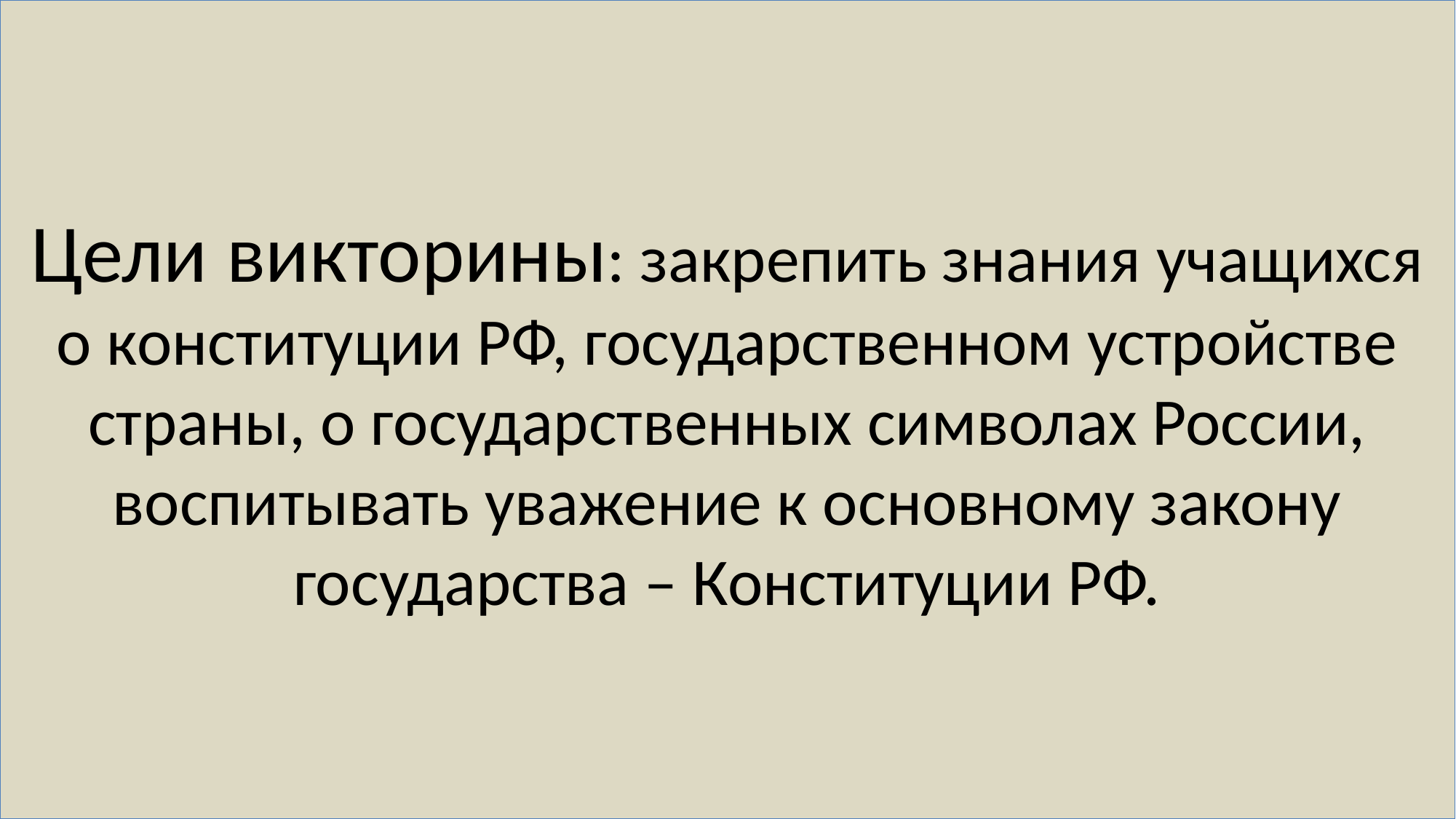

# Цели викторины: закрепить знания учащихся о конституции РФ, государственном устройстве страны, о государственных символах России, воспитывать уважение к основному закону государства – Конституции РФ.